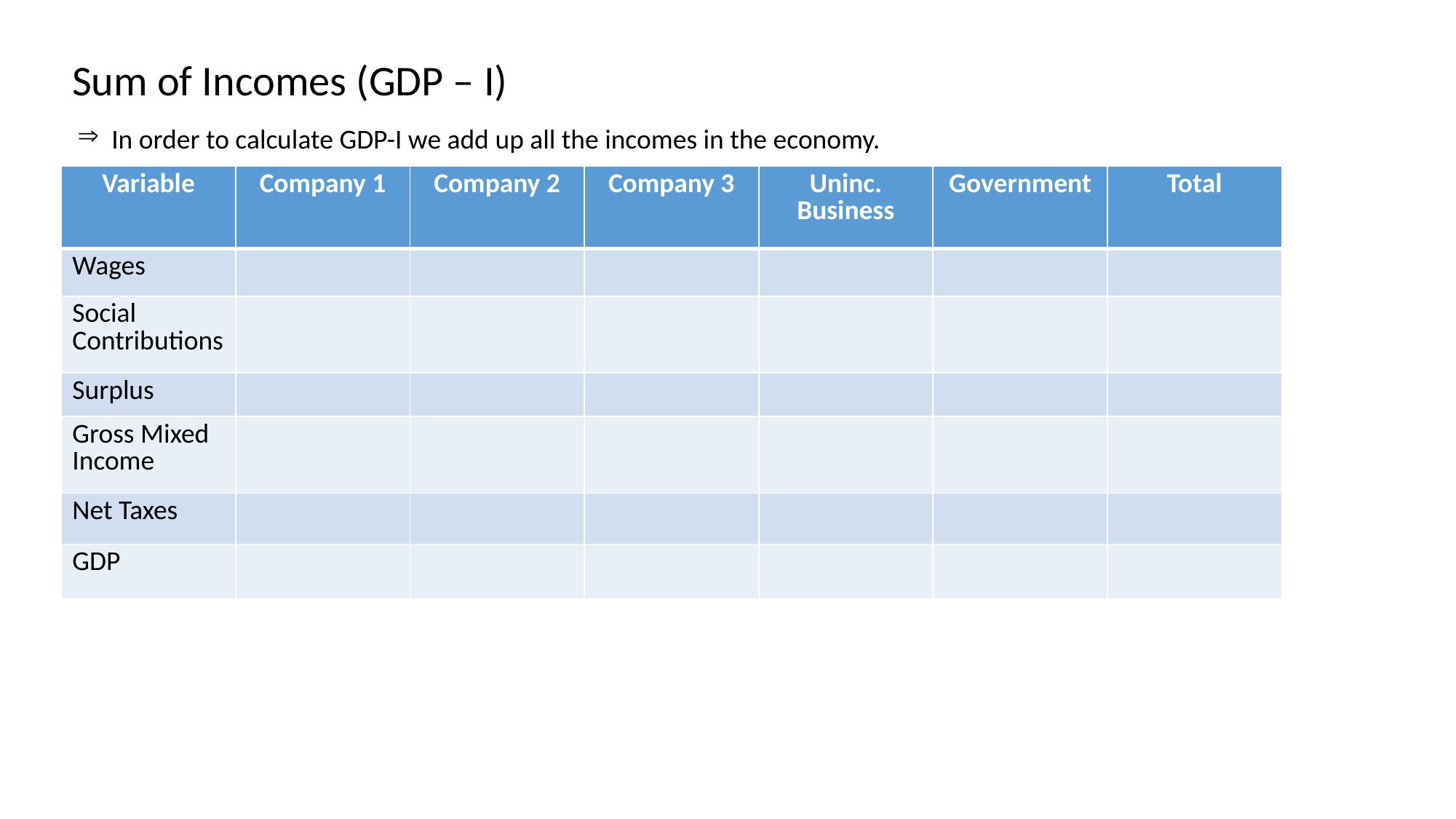

Sum of Incomes (GDP – I)

In order to calculate GDP-I we add up all the incomes in the economy.

| Variable | Company 1 | Company 2 | Company 3 | Uninc. Business | Government | Total |
| --- | --- | --- | --- | --- | --- | --- |
| Wages |  |  |  |  |  |  |
| Social Contributions |  |  |  |  |  |  |
| Surplus |  |  |  |  |  |  |
| Gross Mixed Income |  |  |  |  |  |  |
| Net Taxes |  |  |  |  |  |  |
| GDP |  |  |  |  |  |  |